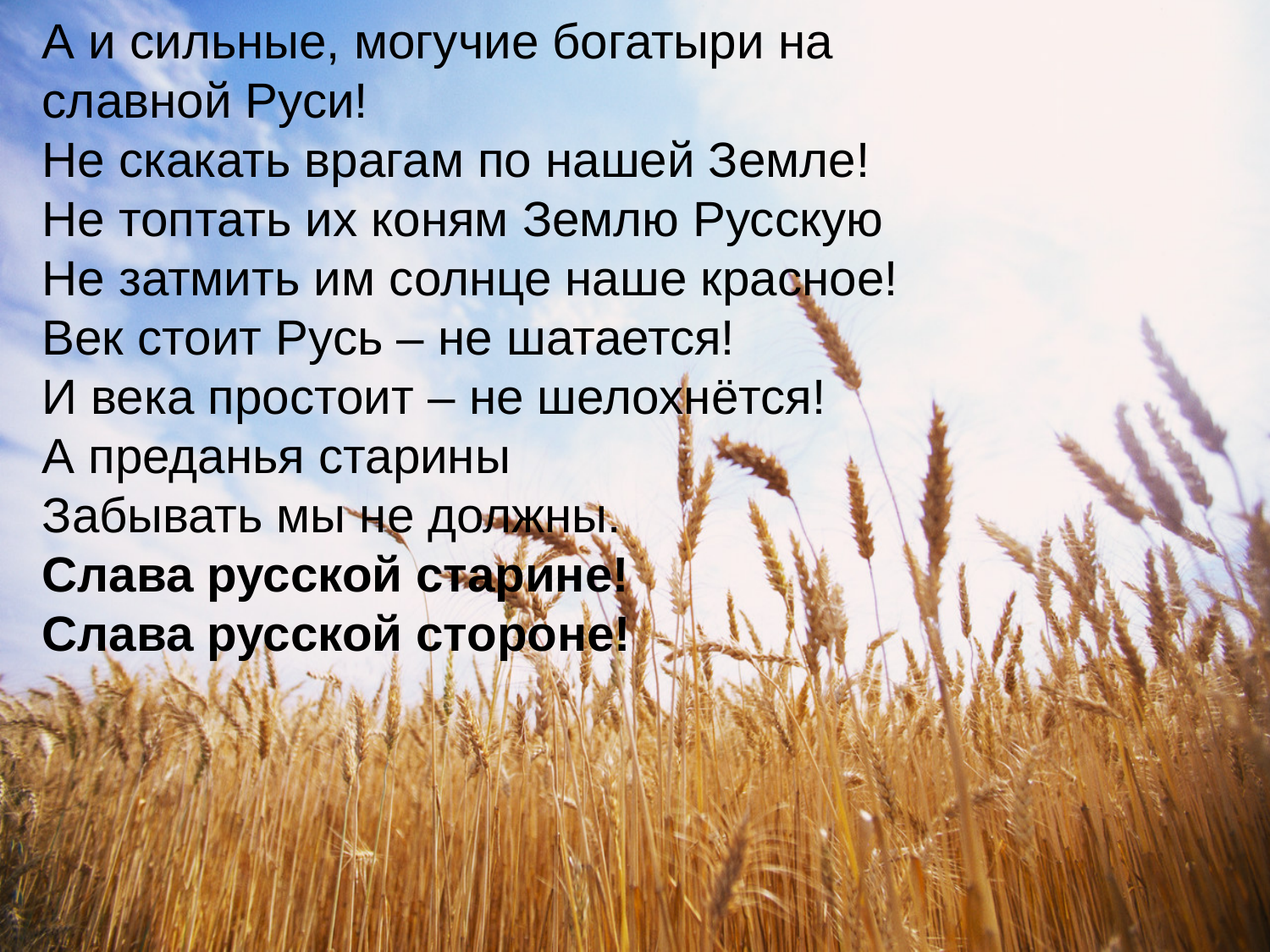

А и сильные, могучие богатыри на славной Руси!
Не скакать врагам по нашей Земле!
Не топтать их коням Землю Русскую
Не затмить им солнце наше красное!
Век стоит Русь – не шатается!
И века простоит – не шелохнётся!
А преданья старины
Забывать мы не должны.
Слава русской старине!
Слава русской стороне!